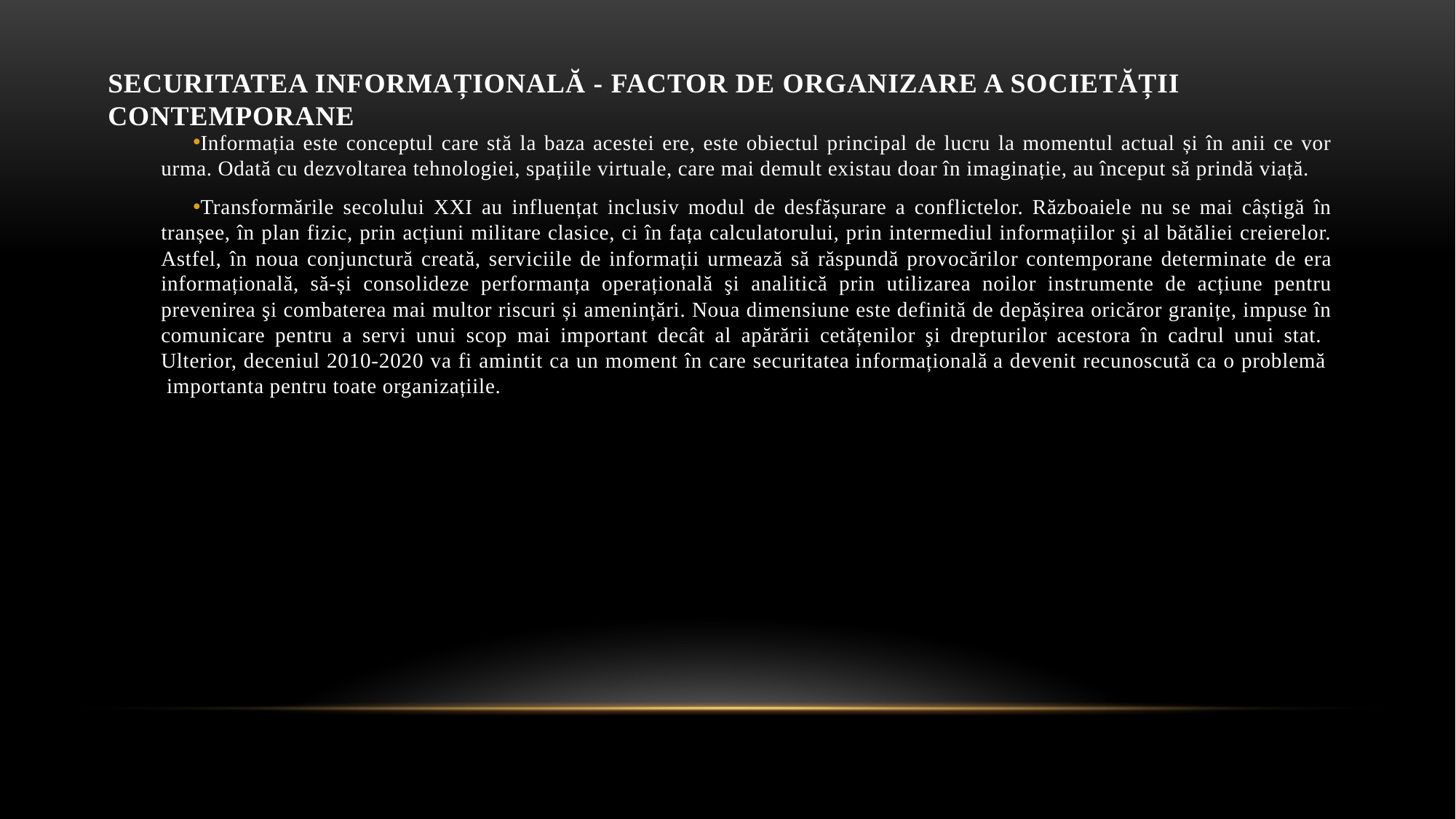

# Securitatea Informațională - factor de organizare a societății contemporane
Informația este conceptul care stă la baza acestei ere, este obiectul principal de lucru la momentul actual și în anii ce vor urma. Odată cu dezvoltarea tehnologiei, spațiile virtuale, care mai demult existau doar în imaginație, au început să prindă viață.
Transformările secolului XXI au influențat inclusiv modul de desfășurare a conflictelor. Războaiele nu se mai câștigă în tranșee, în plan fizic, prin acțiuni militare clasice, ci în fața calculatorului, prin intermediul informațiilor şi al bătăliei creierelor. Astfel, în noua conjunctură creată, serviciile de informații urmează să răspundă provocărilor contemporane determinate de era informațională, să-și consolideze performanța operațională şi analitică prin utilizarea noilor instrumente de acțiune pentru prevenirea şi combaterea mai multor riscuri și amenințări. Noua dimensiune este definită de depășirea oricăror granițe, impuse în comunicare pentru a servi unui scop mai important decât al apărării cetățenilor şi drepturilor acestora în cadrul unui stat.  Ulterior, deceniul 2010-2020 va fi amintit ca un moment în care securitatea informațională a devenit recunoscută ca o problemă   importanta pentru toate organizațiile.